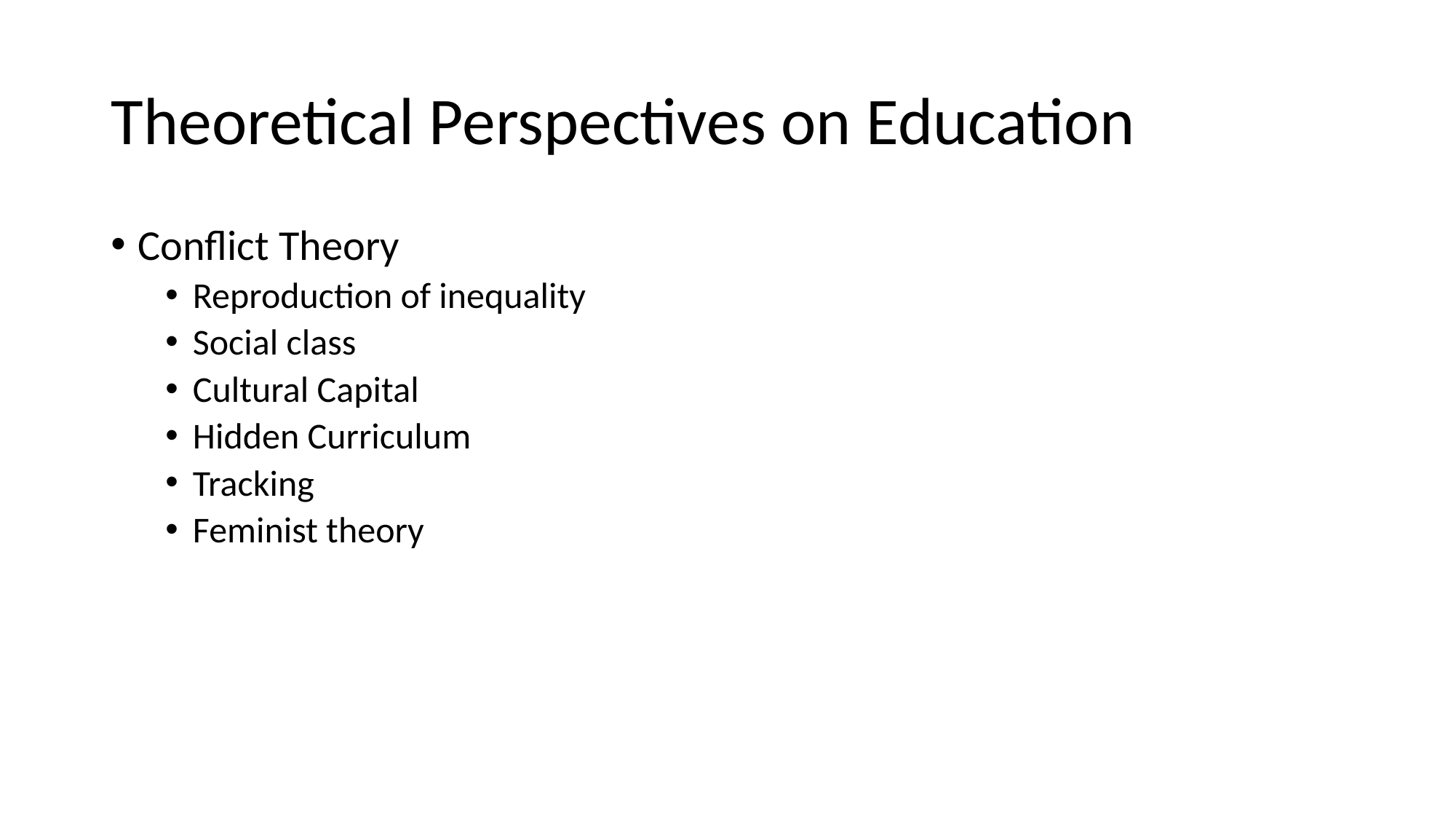

# Theoretical Perspectives on Education
Conflict Theory
Reproduction of inequality
Social class
Cultural Capital
Hidden Curriculum
Tracking
Feminist theory